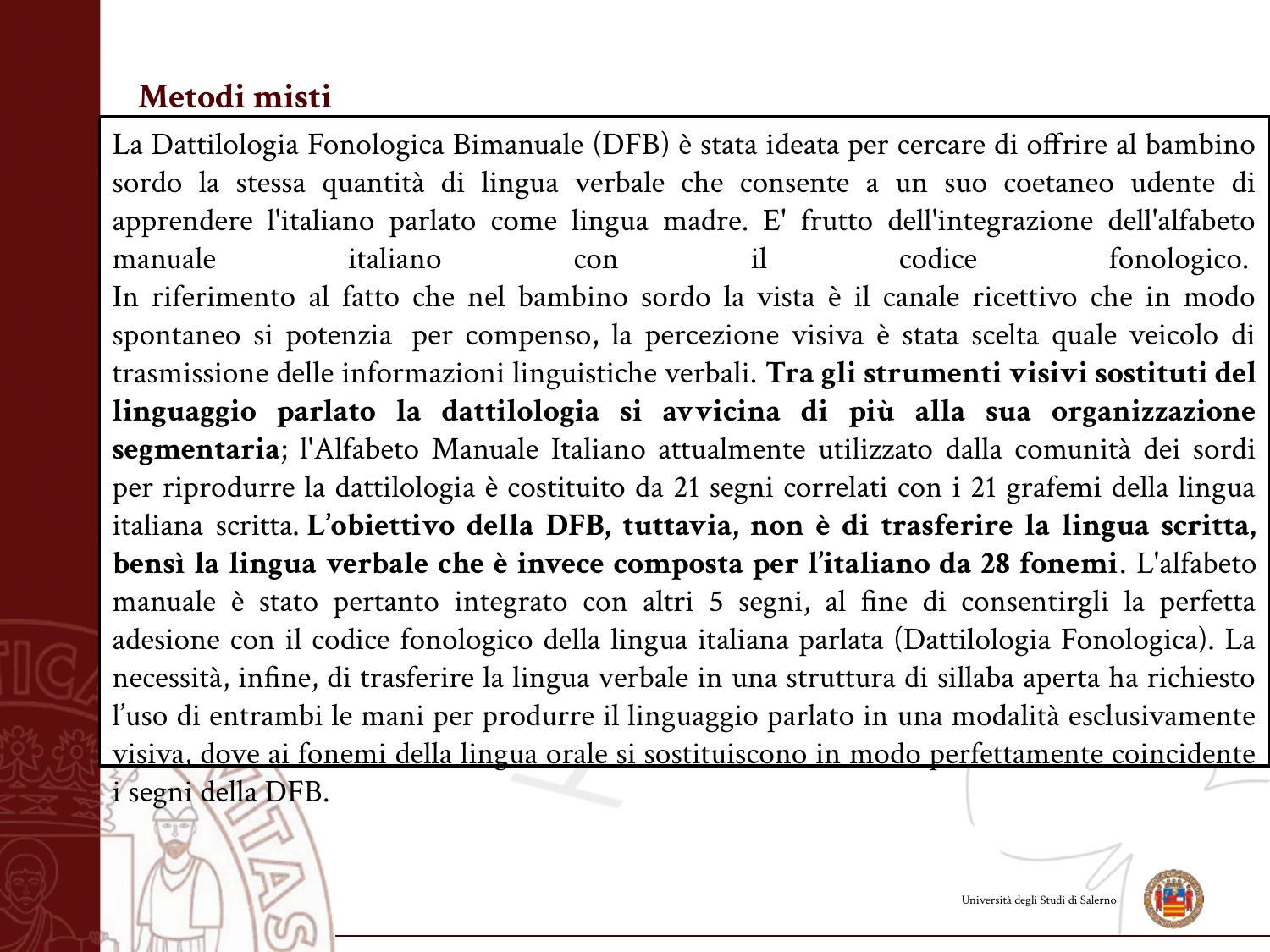

# Metodi misti
La Dattilologia Fonologica Bimanuale (DFB) è stata ideata per cercare di offrire al bambino sordo la stessa quantità di lingua verbale che consente a un suo coetaneo udente di apprendere l'italiano parlato come lingua madre. E' frutto dell'integrazione dell'alfabeto manuale italiano con il codice fonologico. 
In riferimento al fatto che nel bambino sordo la vista è il canale ricettivo che in modo spontaneo si potenzia  per compenso, la percezione visiva è stata scelta quale veicolo di trasmissione delle informazioni linguistiche verbali. Tra gli strumenti visivi sostituti del linguaggio parlato la dattilologia si avvicina di più alla sua organizzazione segmentaria; l'Alfabeto Manuale Italiano attualmente utilizzato dalla comunità dei sordi per riprodurre la dattilologia è costituito da 21 segni correlati con i 21 grafemi della lingua italiana scritta. L’obiettivo della DFB, tuttavia, non è di trasferire la lingua scritta, bensì la lingua verbale che è invece composta per l’italiano da 28 fonemi. L'alfabeto manuale è stato pertanto integrato con altri 5 segni, al fine di consentirgli la perfetta adesione con il codice fonologico della lingua italiana parlata (Dattilologia Fonologica). La necessità, infine, di trasferire la lingua verbale in una struttura di sillaba aperta ha richiesto l’uso di entrambi le mani per produrre il linguaggio parlato in una modalità esclusivamente visiva, dove ai fonemi della lingua orale si sostituiscono in modo perfettamente coincidente i segni della DFB.